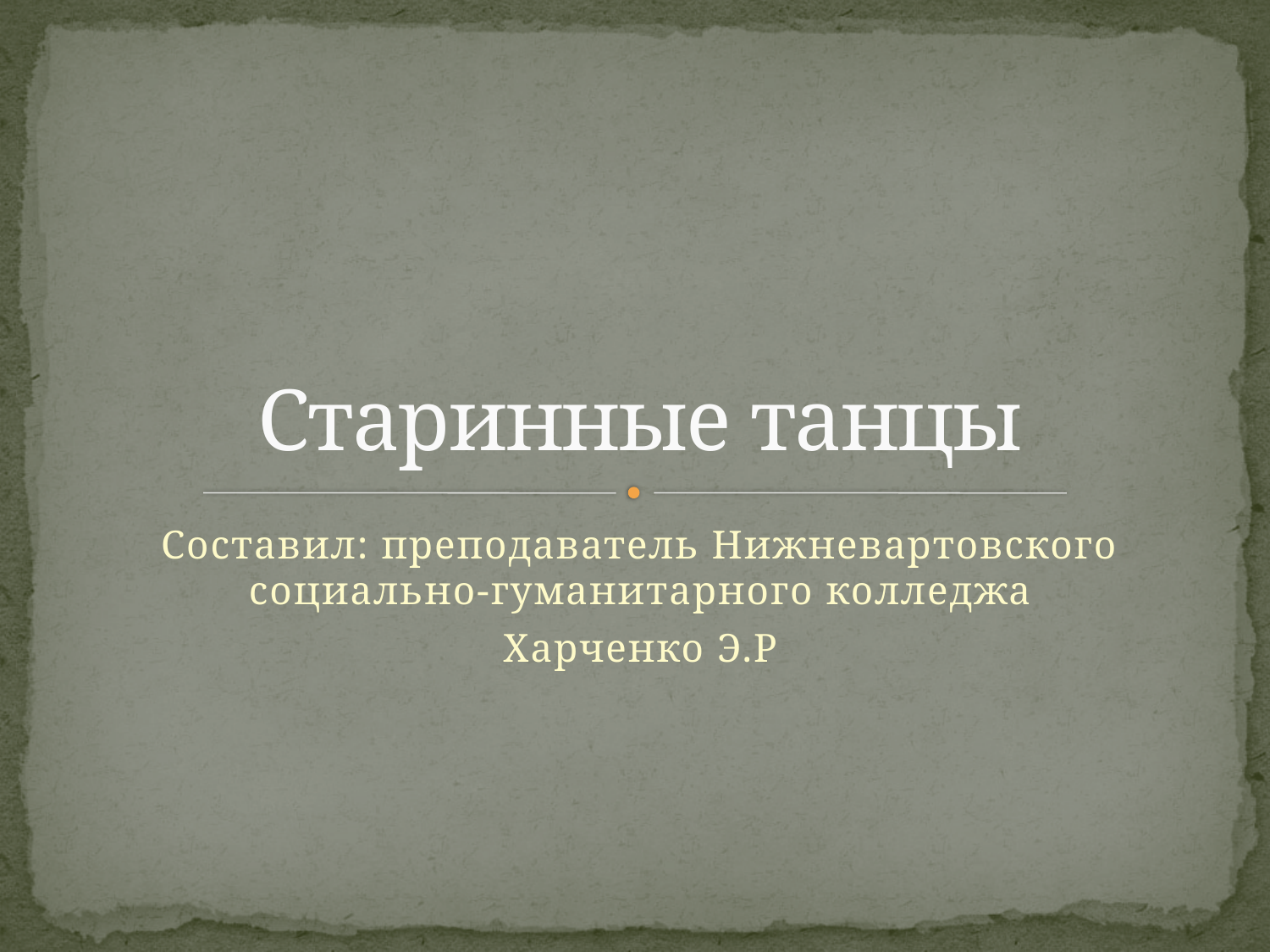

# Старинные танцы
Составил: преподаватель Нижневартовского социально-гуманитарного колледжа
Харченко Э.Р